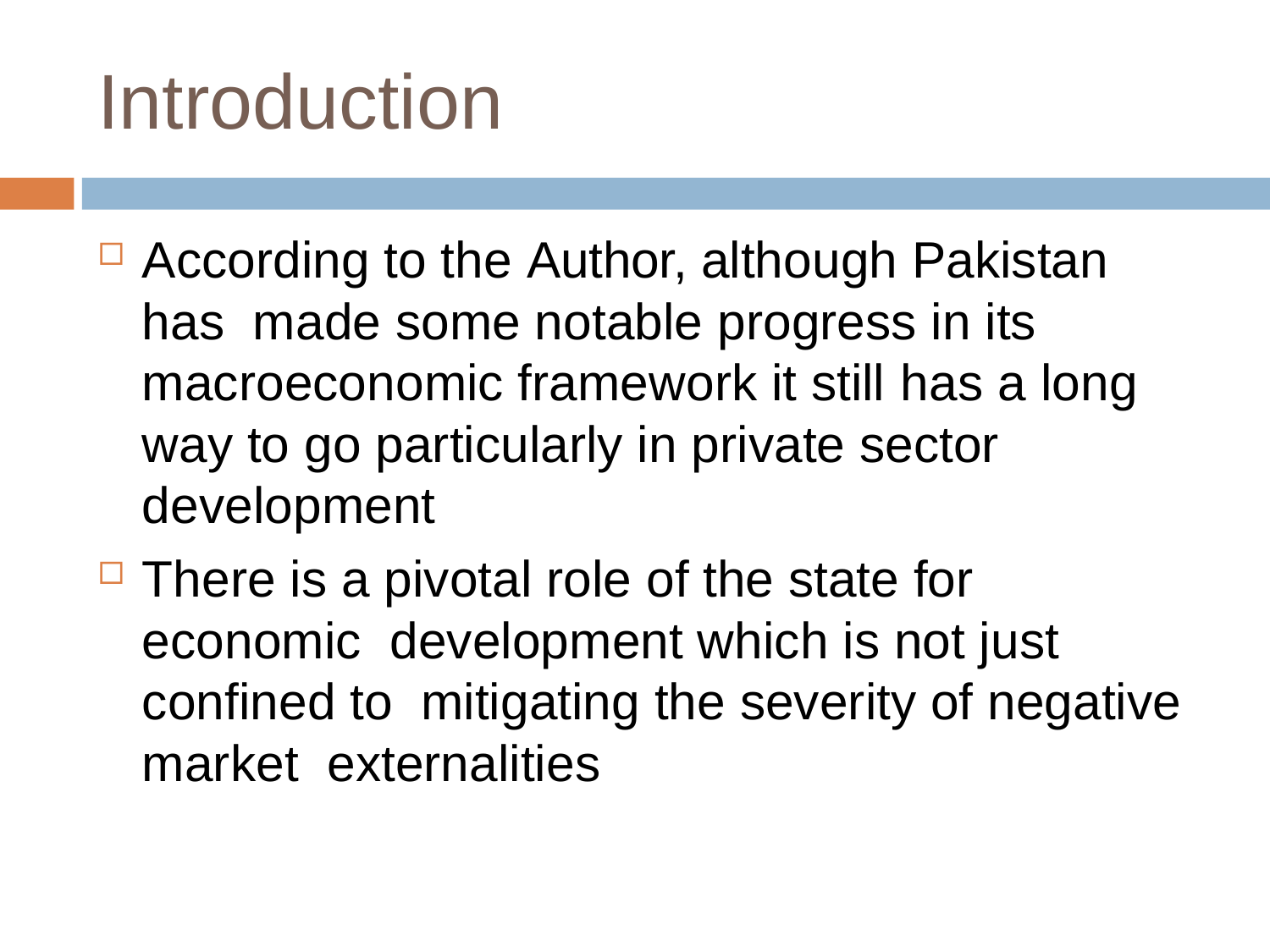

# Introduction
According to the Author, although Pakistan has  made some notable progress in its  macroeconomic framework it still has a long  way to go particularly in private sector  development
There is a pivotal role of the state for economic  development which is not just confined to  mitigating the severity of negative market  externalities